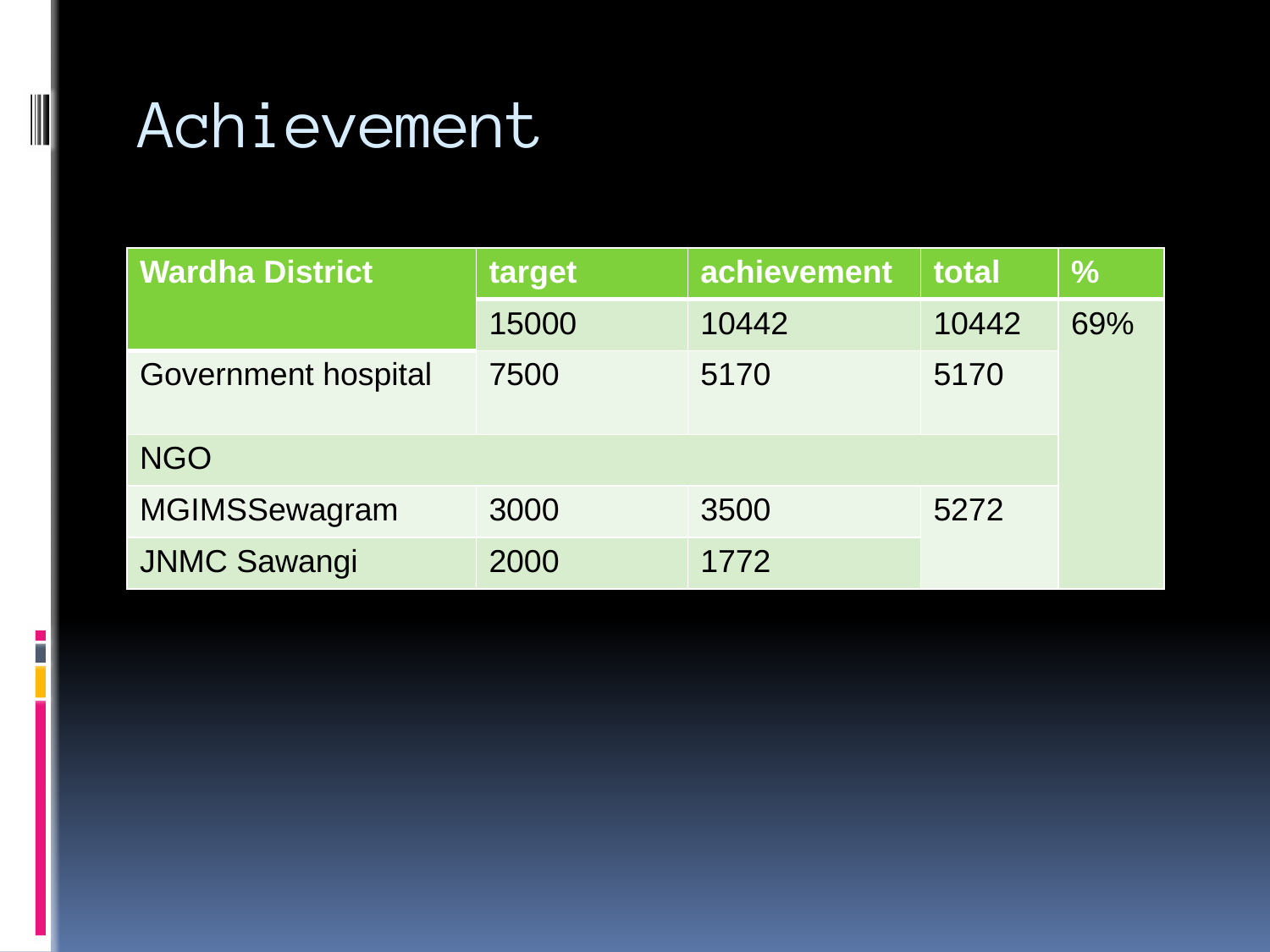

# Achievement
| Wardha District | target | achievement | total | % |
| --- | --- | --- | --- | --- |
|  | 15000 | 10442 | 10442 | 69% |
| Government hospital | 7500 | 5170 | 5170 |  |
| NGO |  |  |  |  |
| MGIMSSewagram | 3000 | 3500 | 5272 |  |
| JNMC Sawangi | 2000 | 1772 |  |  |